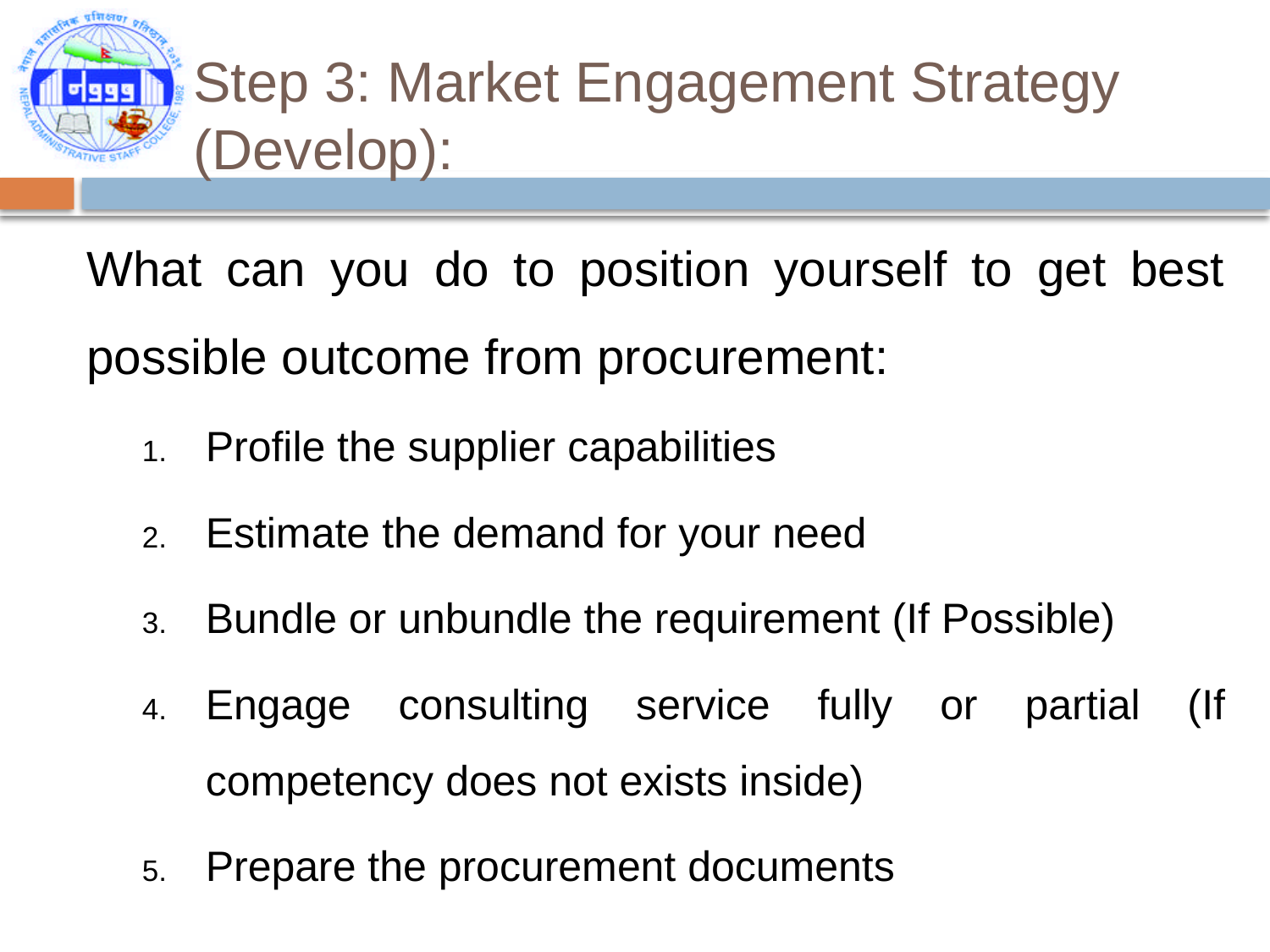

Step 3: Market Engagement Strategy
(Develop):

What can you do to position yourself to get best possible outcome from procurement:
Profile the supplier capabilities
Estimate the demand for your need
Bundle or unbundle the requirement (If Possible)
Engage consulting service fully or partial (If competency does not exists inside)
Prepare the procurement documents